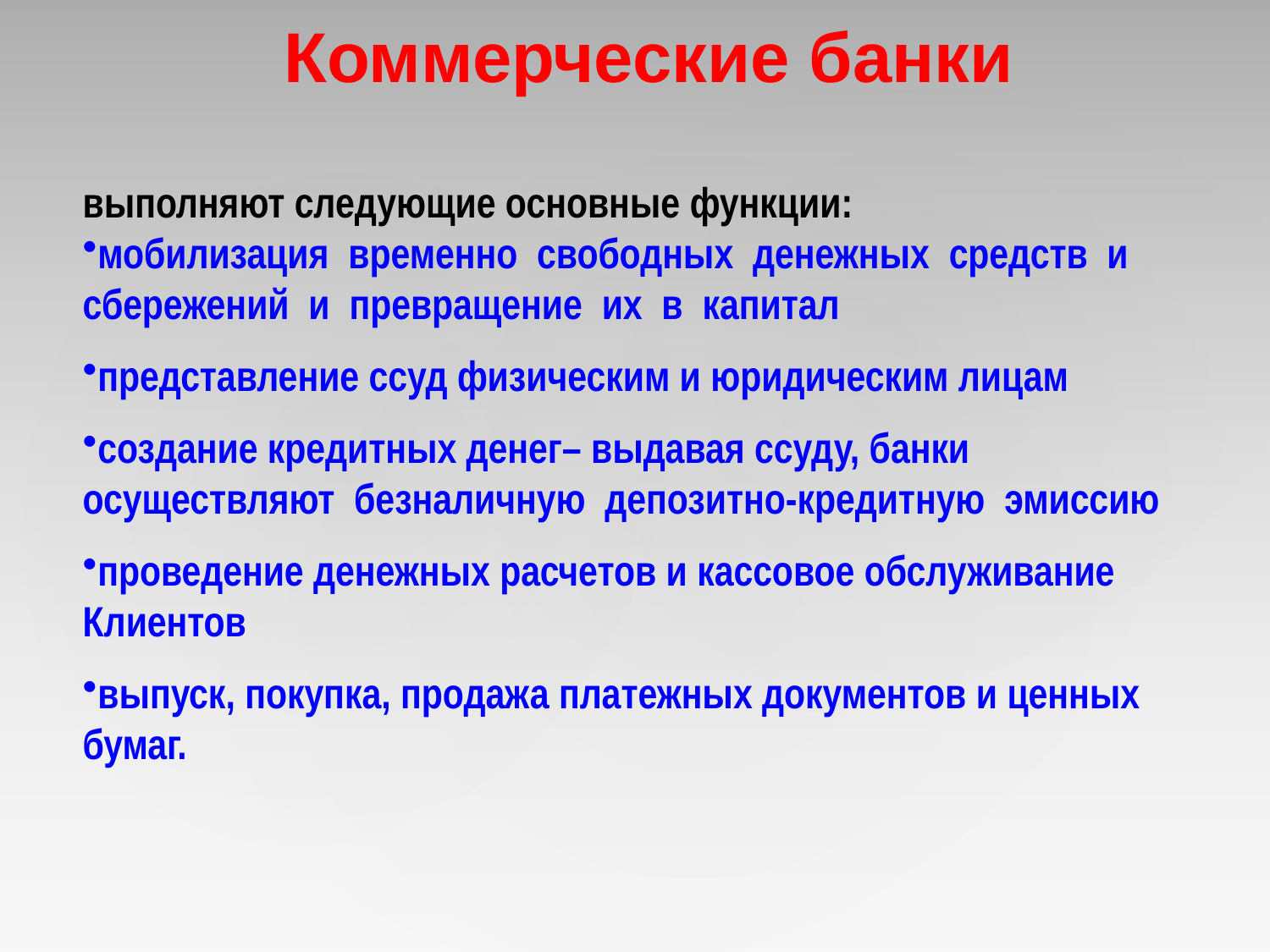

# Коммерческие банки
выполняют следующие основные функции:
мобилизация  временно  свободных  денежных  средств  и
сбережений  и  превращение  их  в  капитал

представление ссуд физическим и юридическим лицам

создание кредитных денег– выдавая ссуду, банки
осуществляют  безналичную  депозитно-кредитную  эмиссию

проведение денежных расчетов и кассовое обслуживание
Клиентов

выпуск, покупка, продажа платежных документов и ценных
бумаг.